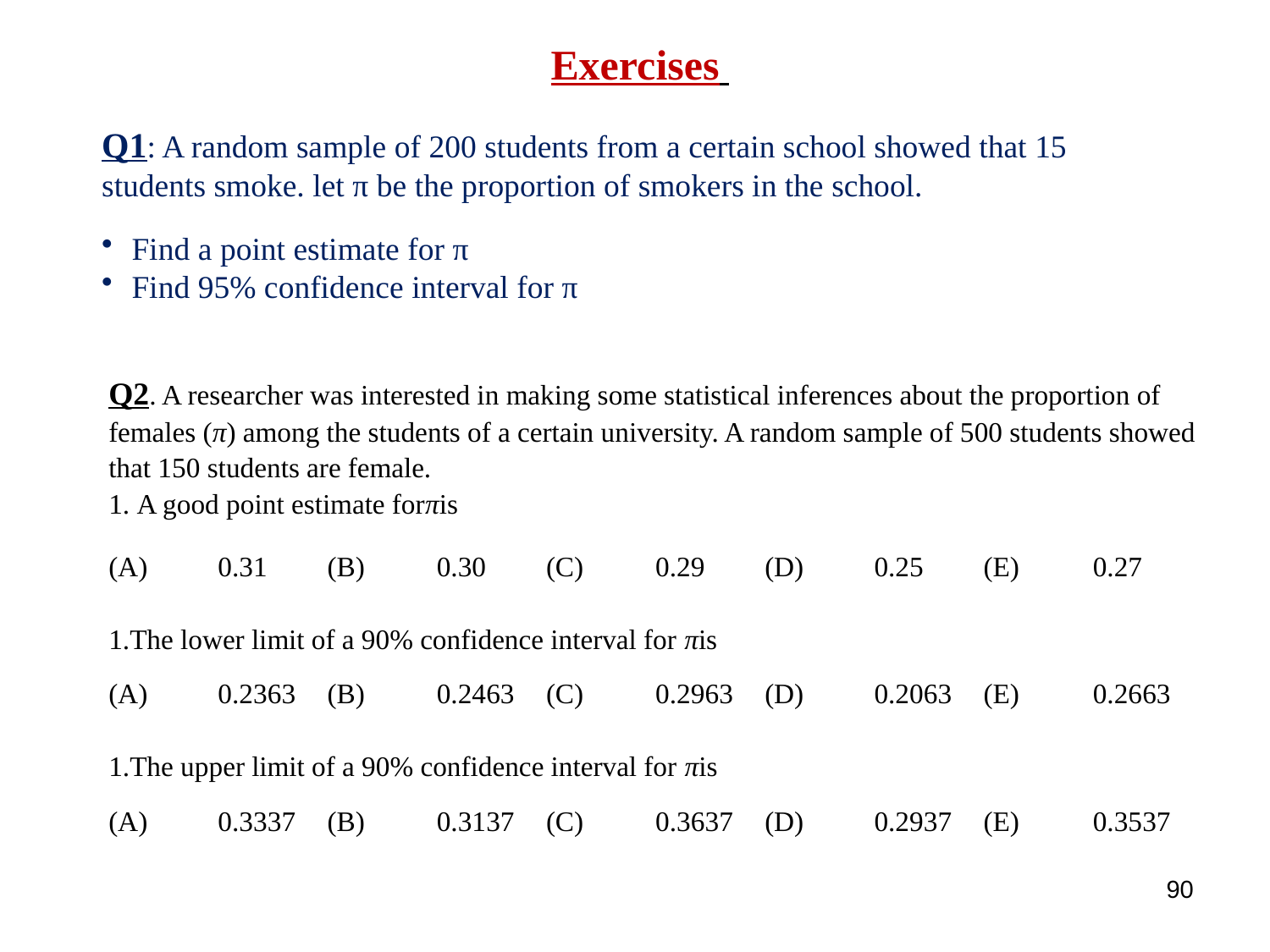

Exercises

Q1: A random sample of 200 students from a certain school showed that 15 students smoke. let π be the proportion of smokers in the school.

Find a point estimate for π
Find 95% confidence interval for π

| Q2. A researcher was interested in making some statistical inferences about the proportion of females (π) among the students of a certain university. A random sample of 500 students showed that 150 students are female. A good point estimate forπis |  |  |  |  |  |  |  |  |  |  |
| --- | --- | --- | --- | --- | --- | --- | --- | --- | --- | --- |
| (A) | 0.31 | (B) | 0.30 | (C) | 0.29 | (D) | 0.25 | (E) | 0.27 |  |
| The lower limit of a 90% confidence interval for πis |  |  |  |  |  |  |  |  |  |  |
| (A) | 0.2363 | (B) | 0.2463 | (C) | 0.2963 | (D) | 0.2063 | (E) | 0.2663 |  |
| The upper limit of a 90% confidence interval for πis |  |  |  |  |  |  |  |  |  |  |
| (A) | 0.3337 | (B) | 0.3137 | (C) | 0.3637 | (D) | 0.2937 | (E) | 0.3537 |  |
90